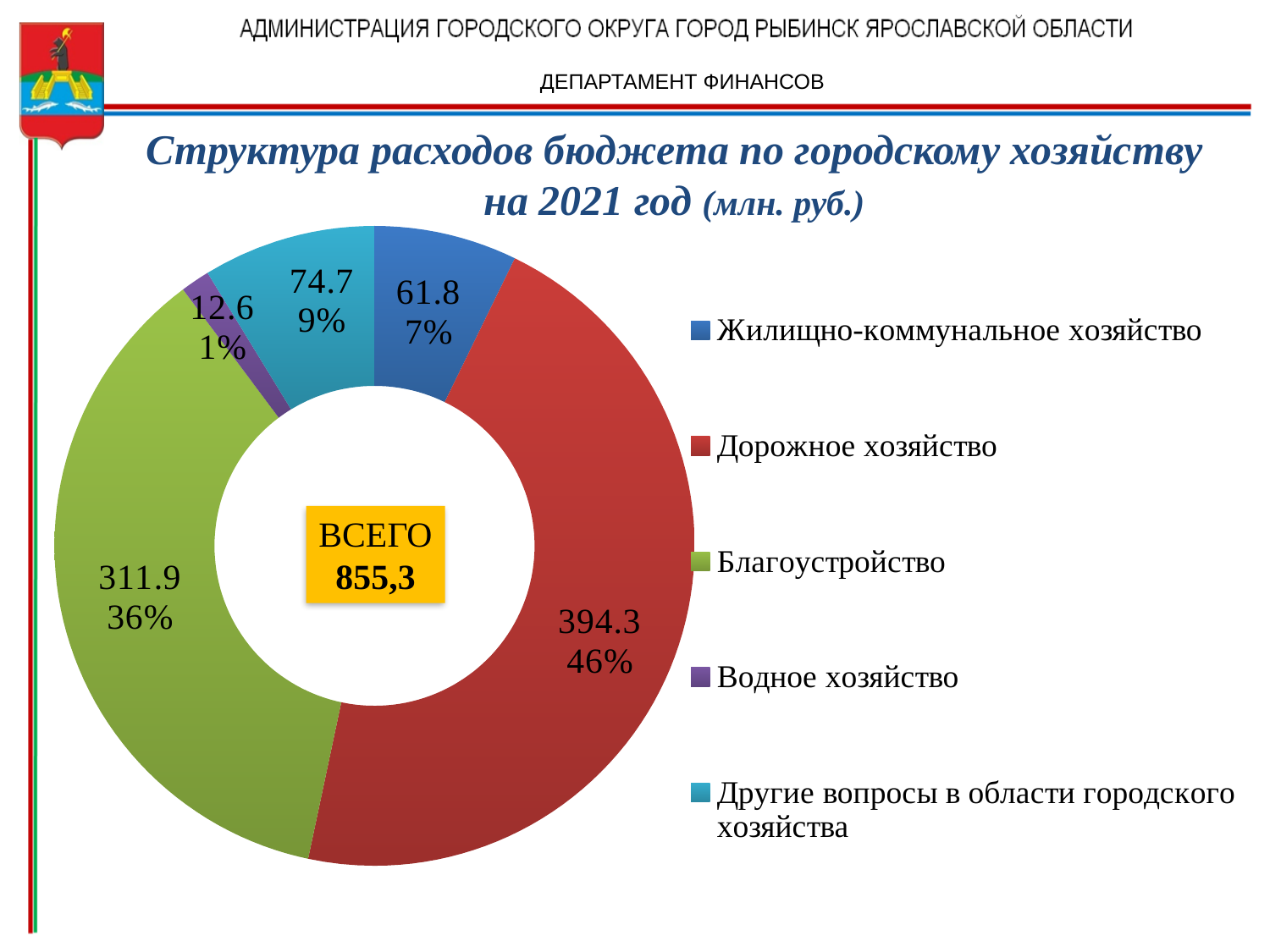

ДЕПАРТАМЕНТ ФИНАНСОВ
Структура расходов бюджета по городскому хозяйству
на 2021 год (млн. руб.)

### Chart

| Category | Продажи |
|---|---|
| Жилищно-коммунальное хозяйство | 61.8 |
| Дорожное хозяйство | 394.3 |
| Благоустройство | 311.9 |
| Водное хозяйство | 12.6 |
| Другие вопросы в области городского хозяйства | 74.7 |
ВСЕГО
855,3